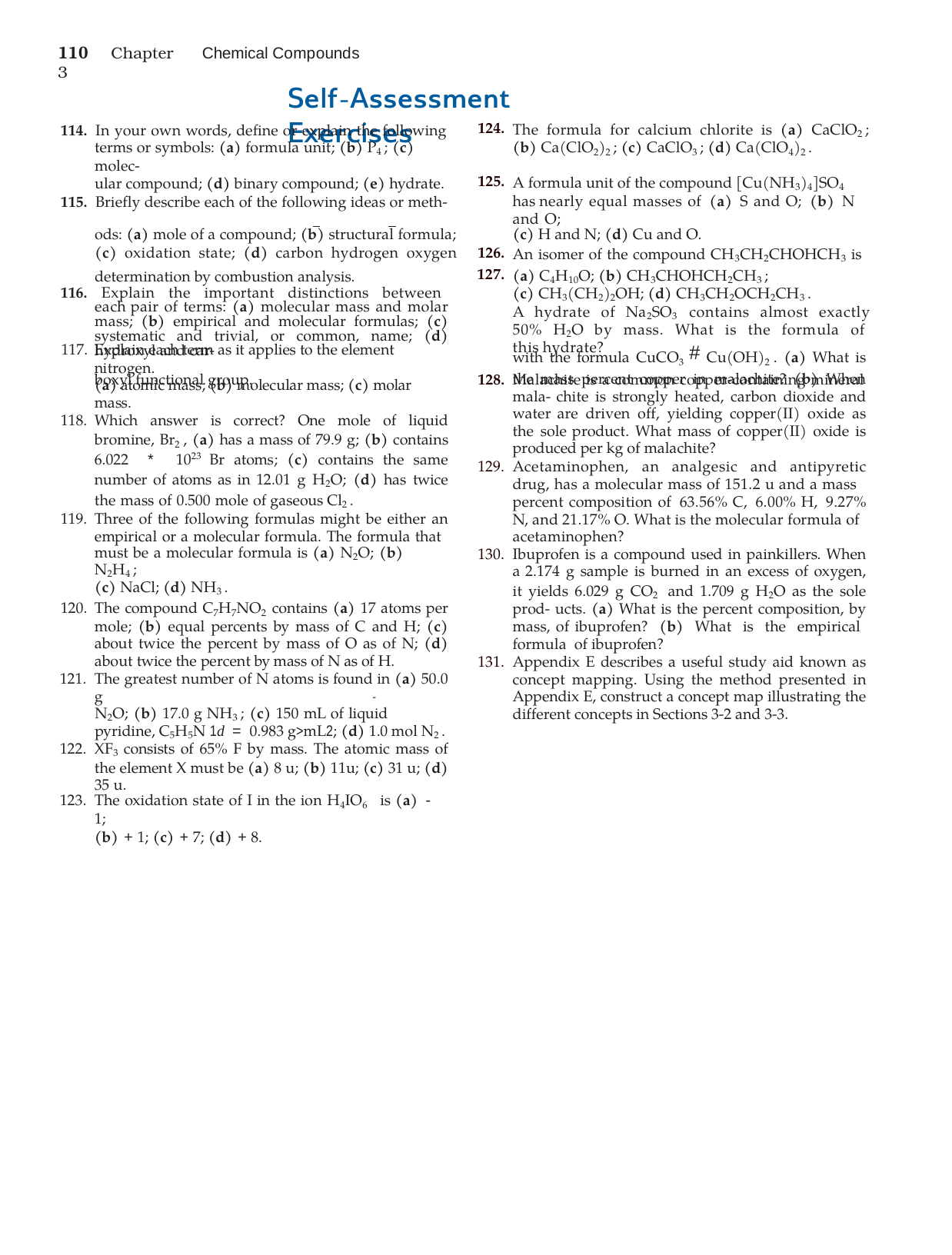

110	Chapter 3
Chemical Compounds
Self-Assessment Exercises
| 114. In your own words, define or explain the following terms or symbols: (a) formula unit; (b) P4 ; (c) molec- | 124. | The formula for calcium chlorite is (a) CaClO2 ; (b) Ca(ClO2)2 ; (c) CaClO3 ; (d) Ca(ClO4)2 . |
| --- | --- | --- |
| ular compound; (d) binary compound; (e) hydrate. 115. Briefly describe each of the following ideas or meth- | 125. | A formula unit of the compound [Cu(NH3)4]SO4 has nearly equal masses of (a) S and O; (b) N and O; |
| ods: (a) mole of a compound; (b) structural formula; |  | (c) H and N; (d) Cu and O. |
| (c) oxidation state; (d) carbon hydrogen oxygen | 126. | An isomer of the compound CH3CH2CHOHCH3 is |
| determination by combustion analysis. 116. Explain the important distinctions between each pair of terms: (a) molecular mass and molar mass; (b) empirical and molecular formulas; (c) systematic and trivial, or common, name; (d) hydroxyl and car- | 127. | (a) C4H10O; (b) CH3CHOHCH2CH3 ; (c) CH3(CH2)2OH; (d) CH3CH2OCH2CH3 . A hydrate of Na2SO3 contains almost exactly 50% H2O by mass. What is the formula of this hydrate? |
| boxyl functional group. | 128. | Malachite is a common copper-containing mineral |

with the formula CuCO3 # Cu(OH)2 . (a) What is the mass percent copper in malachite? (b) When mala- chite is strongly heated, carbon dioxide and water are driven off, yielding copper(II) oxide as the sole product. What mass of copper(II) oxide is produced per kg of malachite?
Acetaminophen,   an   analgesic   and   antipyretic drug, has a molecular mass of 151.2 u and a mass
percent composition of  63.56% C,  6.00% H,  9.27% N, and 21.17% O. What is the molecular formula of
acetaminophen?
Ibuprofen is a compound used in painkillers. When a 2.174 g sample is burned in an excess of oxygen, it yields 6.029 g CO2  and 1.709 g H2O as the sole prod- ucts. (a) What is the percent composition, by mass, of ibuprofen?  (b)  What  is  the  empirical  formula  of ibuprofen?
Appendix E describes a useful study aid known as concept mapping. Using the method presented in Appendix E, construct a concept map illustrating the different concepts in Sections 3-2 and 3-3.
Explain each term as it applies to the element nitrogen.
(a) atomic mass; (b) molecular mass; (c) molar mass.
Which answer is correct? One mole of liquid bromine, Br2 , (a) has a mass of 79.9 g; (b) contains 6.022  *  1023 Br atoms; (c) contains the same number of atoms as in 12.01 g H2O; (d) has twice the mass of 0.500 mole of gaseous Cl2 .
Three of the following formulas might be either an empirical or a molecular formula. The formula that
must be a molecular formula is (a) N2O; (b) N2H4 ;
(c) NaCl; (d) NH3 .
The compound C7H7NO2  contains (a) 17 atoms per mole; (b) equal percents by mass of C and H; (c) about twice the percent by mass of O as of N; (d) about twice the percent by mass of N as of H.
The greatest number of N atoms is found in (a) 50.0 g
N2O; (b) 17.0 g NH3 ; (c) 150 mL of liquid pyridine, C5H5N 1d  =  0.983 g>mL2; (d) 1.0 mol N2 .
XF3 consists of 65% F by mass. The atomic mass of the element X must be (a) 8 u; (b) 11u; (c) 31 u; (d) 35 u.
The oxidation state of I in the ion H4IO6                                 is (a)  - 1;
(b) + 1; (c) + 7; (d) + 8.
-